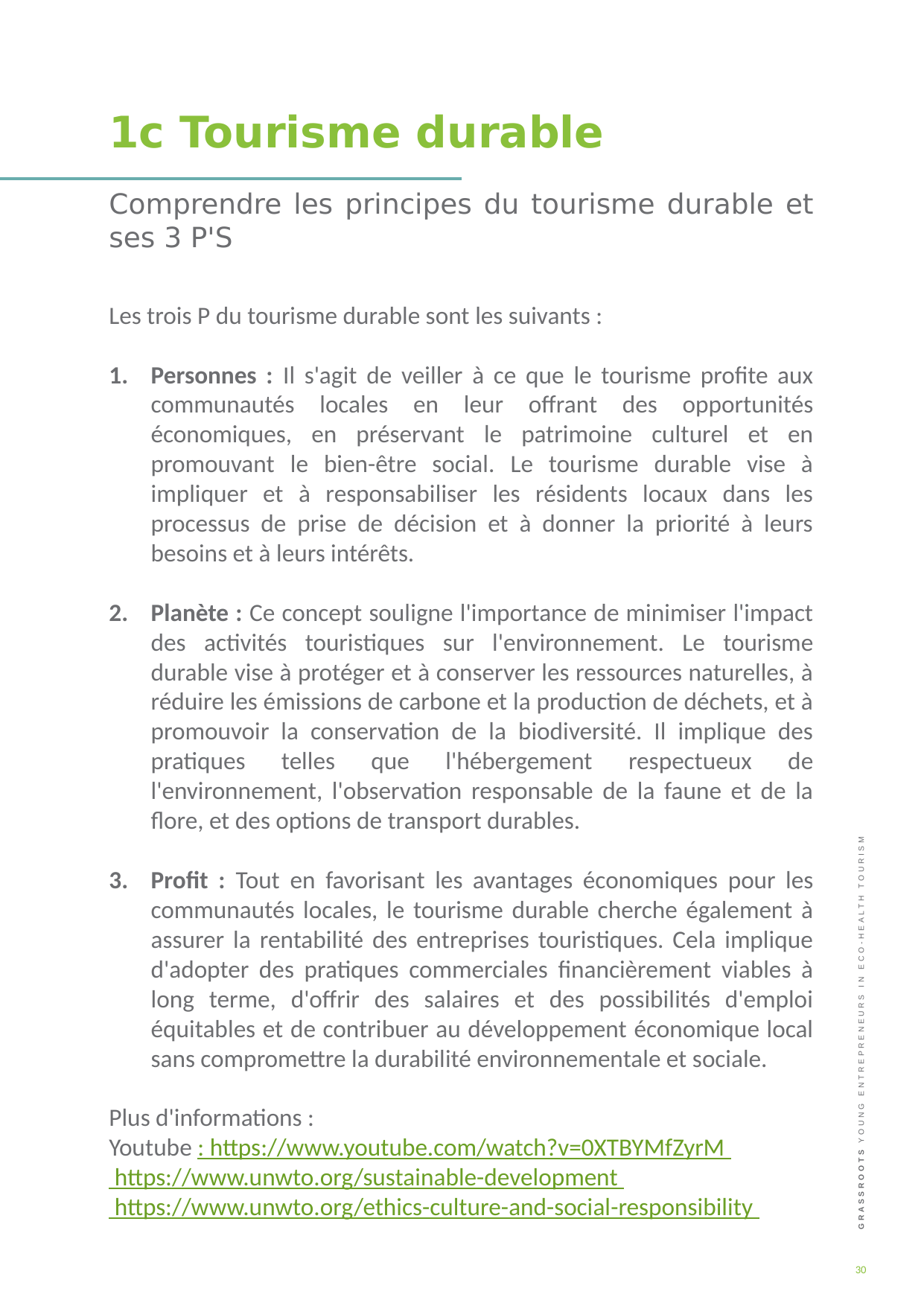

1c Tourisme durable
Comprendre les principes du tourisme durable et ses 3 P'S
Les trois P du tourisme durable sont les suivants :

Personnes : Il s'agit de veiller à ce que le tourisme profite aux communautés locales en leur offrant des opportunités économiques, en préservant le patrimoine culturel et en promouvant le bien-être social. Le tourisme durable vise à impliquer et à responsabiliser les résidents locaux dans les processus de prise de décision et à donner la priorité à leurs besoins et à leurs intérêts.

Planète : Ce concept souligne l'importance de minimiser l'impact des activités touristiques sur l'environnement. Le tourisme durable vise à protéger et à conserver les ressources naturelles, à réduire les émissions de carbone et la production de déchets, et à promouvoir la conservation de la biodiversité. Il implique des pratiques telles que l'hébergement respectueux de l'environnement, l'observation responsable de la faune et de la flore, et des options de transport durables.

Profit : Tout en favorisant les avantages économiques pour les communautés locales, le tourisme durable cherche également à assurer la rentabilité des entreprises touristiques. Cela implique d'adopter des pratiques commerciales financièrement viables à long terme, d'offrir des salaires et des possibilités d'emploi équitables et de contribuer au développement économique local sans compromettre la durabilité environnementale et sociale.

Plus d'informations :
Youtube : https://www.youtube.com/watch?v=0XTBYMfZyrM
 https://www.unwto.org/sustainable-development
 https://www.unwto.org/ethics-culture-and-social-responsibility

30